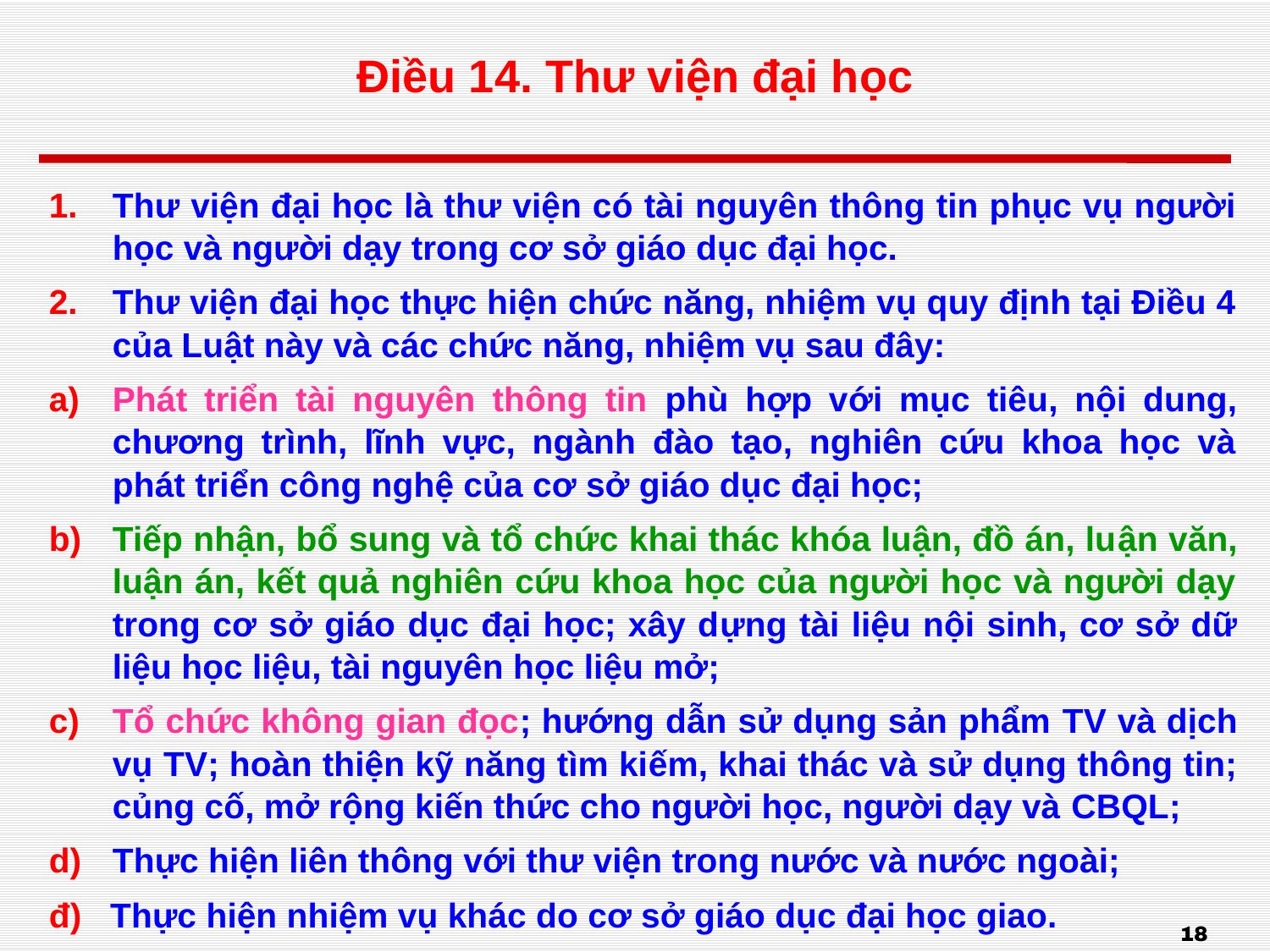

# Điều 14. Thư viện đại học
Thư viện đại học là thư viện có tài nguyên thông tin phục vụ người học và người dạy trong cơ sở giáo dục đại học.
Thư viện đại học thực hiện chức năng, nhiệm vụ quy định tại Điều 4 của Luật này và các chức năng, nhiệm vụ sau đây:
Phát triển tài nguyên thông tin phù hợp với mục tiêu, nội dung, chương trình, lĩnh vực, ngành đào tạo, nghiên cứu khoa học và phát triển công nghệ của cơ sở giáo dục đại học;
Tiếp nhận, bổ sung và tổ chức khai thác khóa luận, đồ án, luận văn, luận án, kết quả nghiên cứu khoa học của người học và người dạy trong cơ sở giáo dục đại học; xây dựng tài liệu nội sinh, cơ sở dữ liệu học liệu, tài nguyên học liệu mở;
Tổ chức không gian đọc; hướng dẫn sử dụng sản phẩm TV và dịch vụ TV; hoàn thiện kỹ năng tìm kiếm, khai thác và sử dụng thông tin; củng cố, mở rộng kiến thức cho người học, người dạy và CBQL;
Thực hiện liên thông với thư viện trong nước và nước ngoài;
đ)   Thực hiện nhiệm vụ khác do cơ sở giáo dục đại học giao.